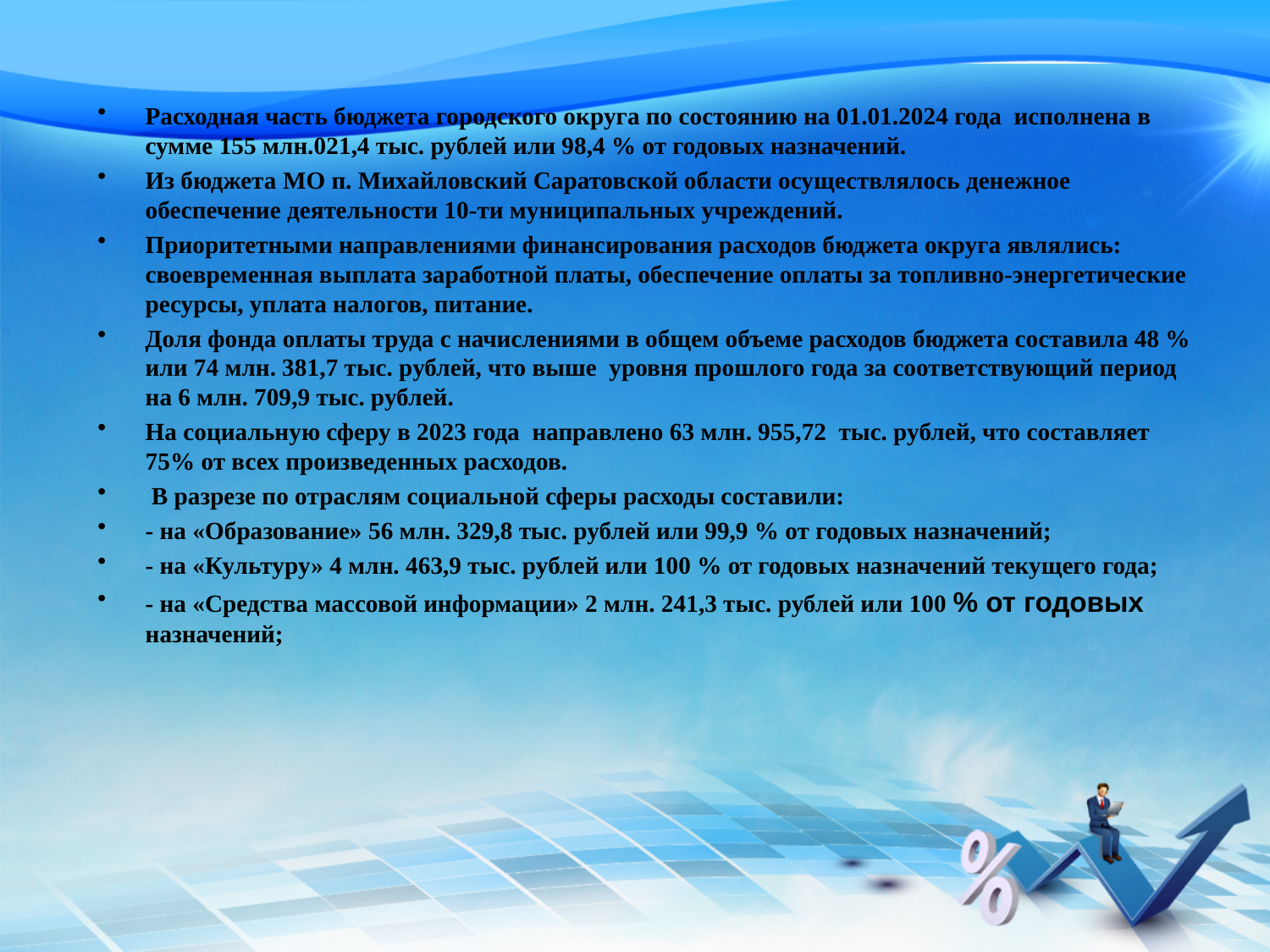

Расходная часть бюджета городского округа по состоянию на 01.01.2024 года  исполнена в сумме 155 млн.021,4 тыс. рублей или 98,4 % от годовых назначений.
Из бюджета МО п. Михайловский Саратовской области осуществлялось денежное обеспечение деятельности 10-ти муниципальных учреждений.
Приоритетными направлениями финансирования расходов бюджета округа являлись: своевременная выплата заработной платы, обеспечение оплаты за топливно-энергетические ресурсы, уплата налогов, питание.
Доля фонда оплаты труда с начислениями в общем объеме расходов бюджета составила 48 % или 74 млн. 381,7 тыс. рублей, что выше  уровня прошлого года за соответствующий период на 6 млн. 709,9 тыс. рублей.
На социальную сферу в 2023 года  направлено 63 млн. 955,72  тыс. рублей, что составляет 75% от всех произведенных расходов.
 В разрезе по отраслям социальной сферы расходы составили:
- на «Образование» 56 млн. 329,8 тыс. рублей или 99,9 % от годовых назначений;
- на «Культуру» 4 млн. 463,9 тыс. рублей или 100 % от годовых назначений текущего года;
- на «Средства массовой информации» 2 млн. 241,3 тыс. рублей или 100 % от годовых назначений;